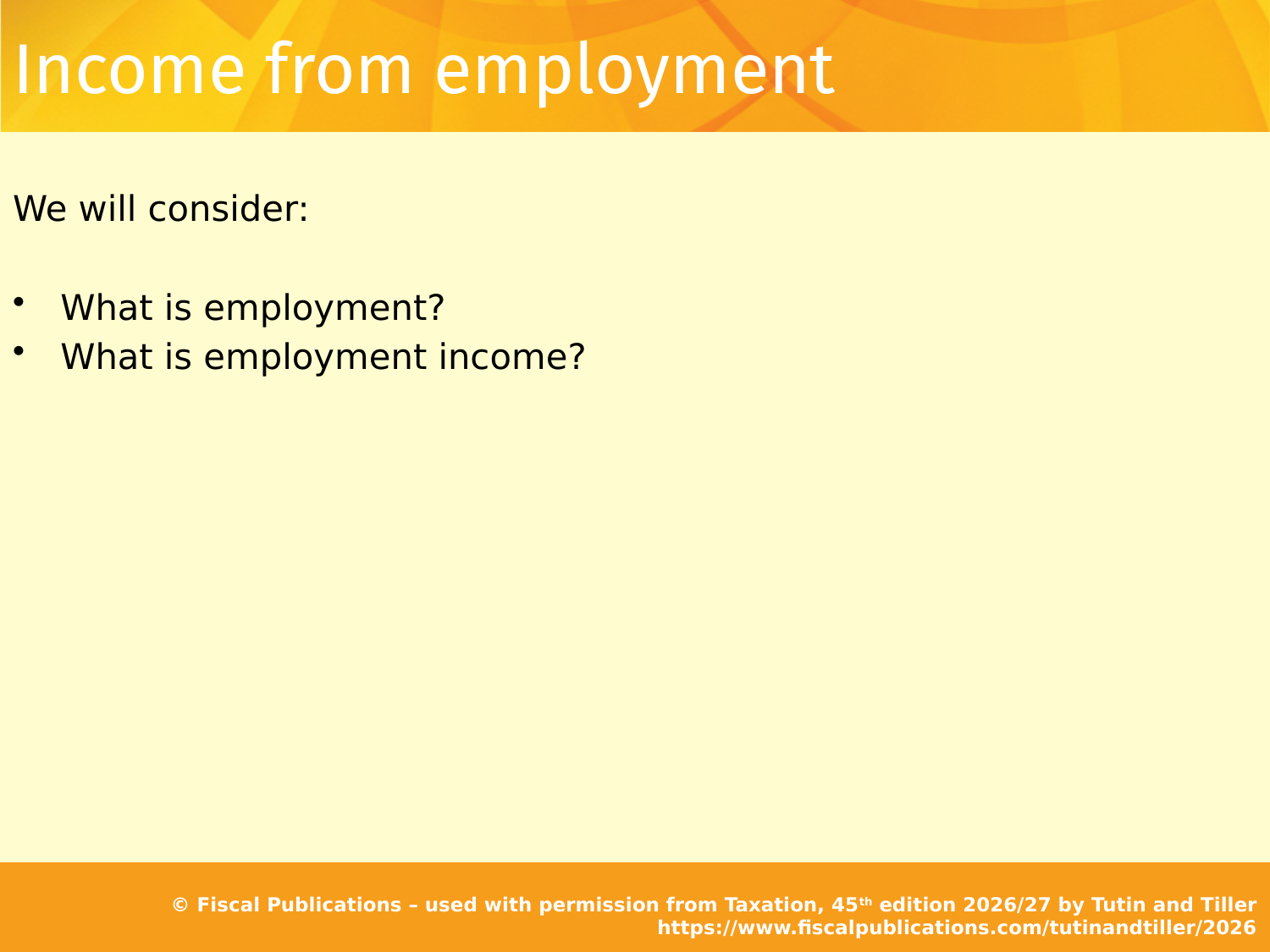

# Income from employment

We will consider:

What is employment?
What is employment income?